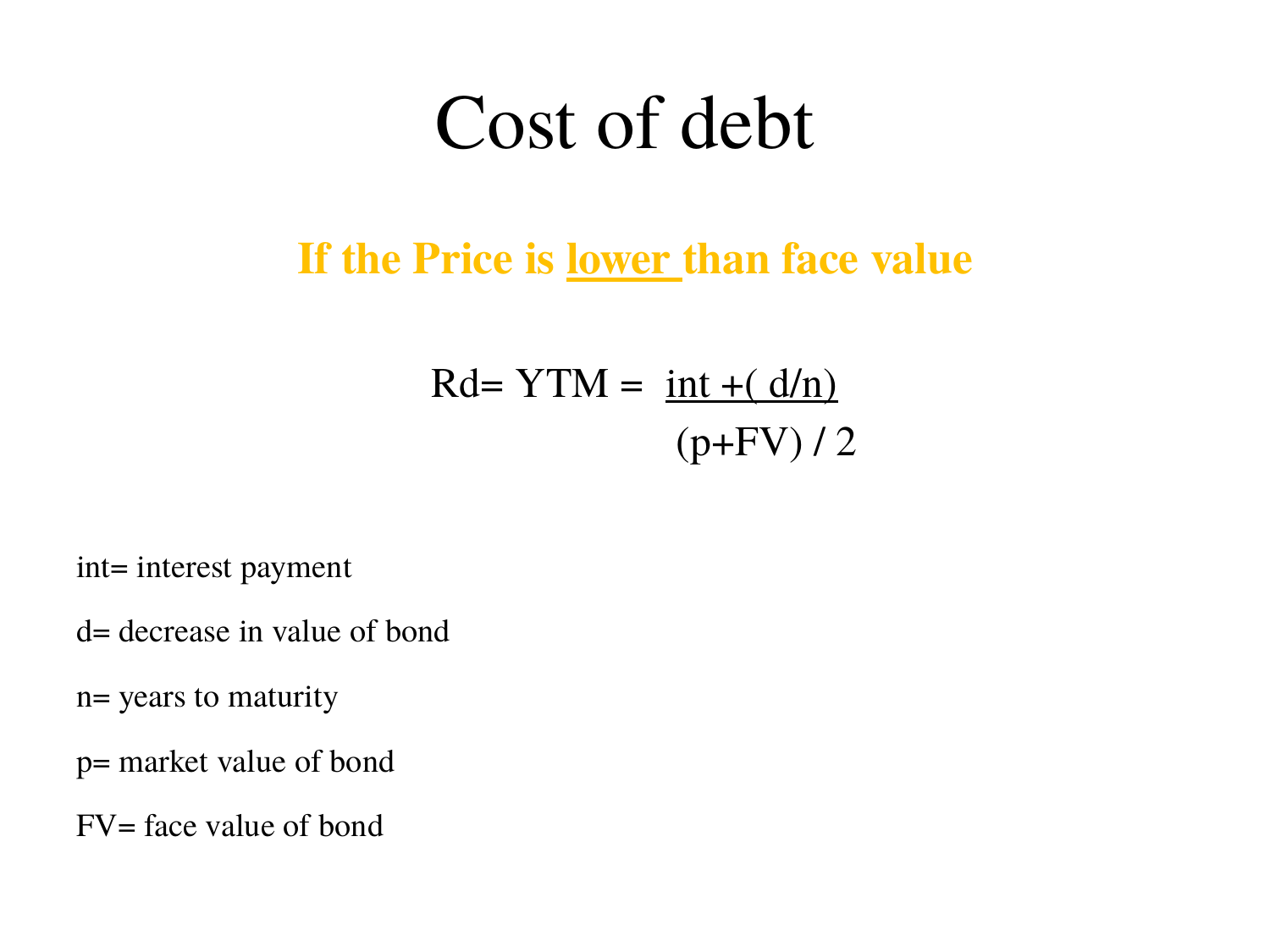

# Cost of debt
If the Price is lower than face value

Rd= YTM =  int +( d/n)
                         (p+FV) / 2

int= interest payment
d= decrease in value of bond
n= years to maturity
p= market value of bond
FV= face value of bond